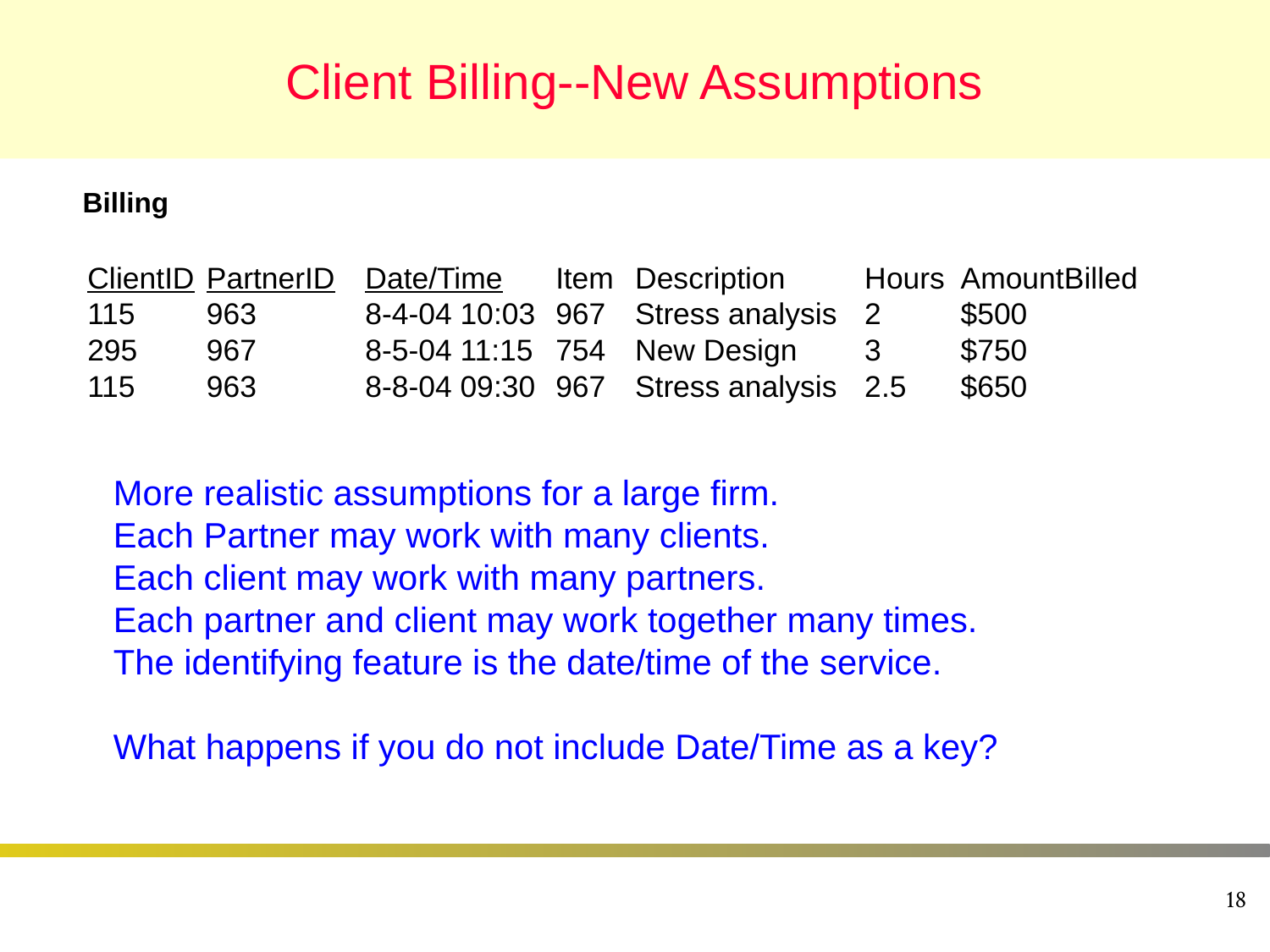

# Client Billing--New Assumptions
Billing
ClientID	PartnerID	Date/Time	Item	Description	Hours	AmountBilled
115	963	8-4-04 10:03	967	Stress analysis	2	$500
295	967	8-5-04 11:15	754	New Design	3	$750
115	963	8-8-04 09:30	967	Stress analysis	2.5	$650
More realistic assumptions for a large firm.
Each Partner may work with many clients.
Each client may work with many partners.
Each partner and client may work together many times.
The identifying feature is the date/time of the service.

What happens if you do not include Date/Time as a key?
18